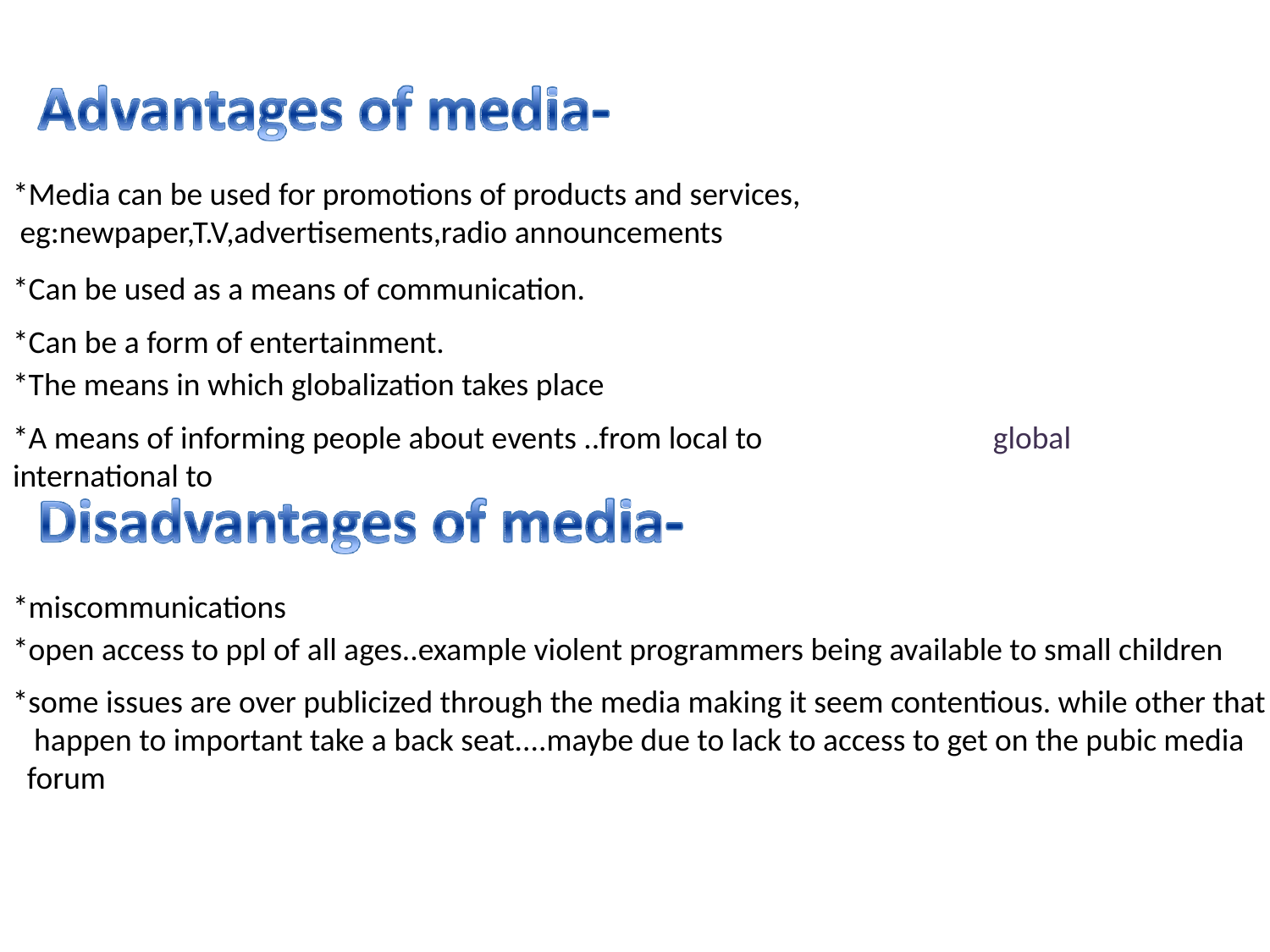

*Media can be used for promotions of products and services,  eg:newpaper,T.V,advertisements,radio announcements
*Can be used as a means of communication.
*Can be a form of entertainment.
*The means in which globalization takes place
*A means of informing people about events ..from local to international to
global

*miscommunications
*open access to ppl of all ages..example violent programmers being available to small children
*some issues are over publicized through the media making it seem contentious. while other that  happen to important take a back seat....maybe due to lack to access to get on the pubic media  forum